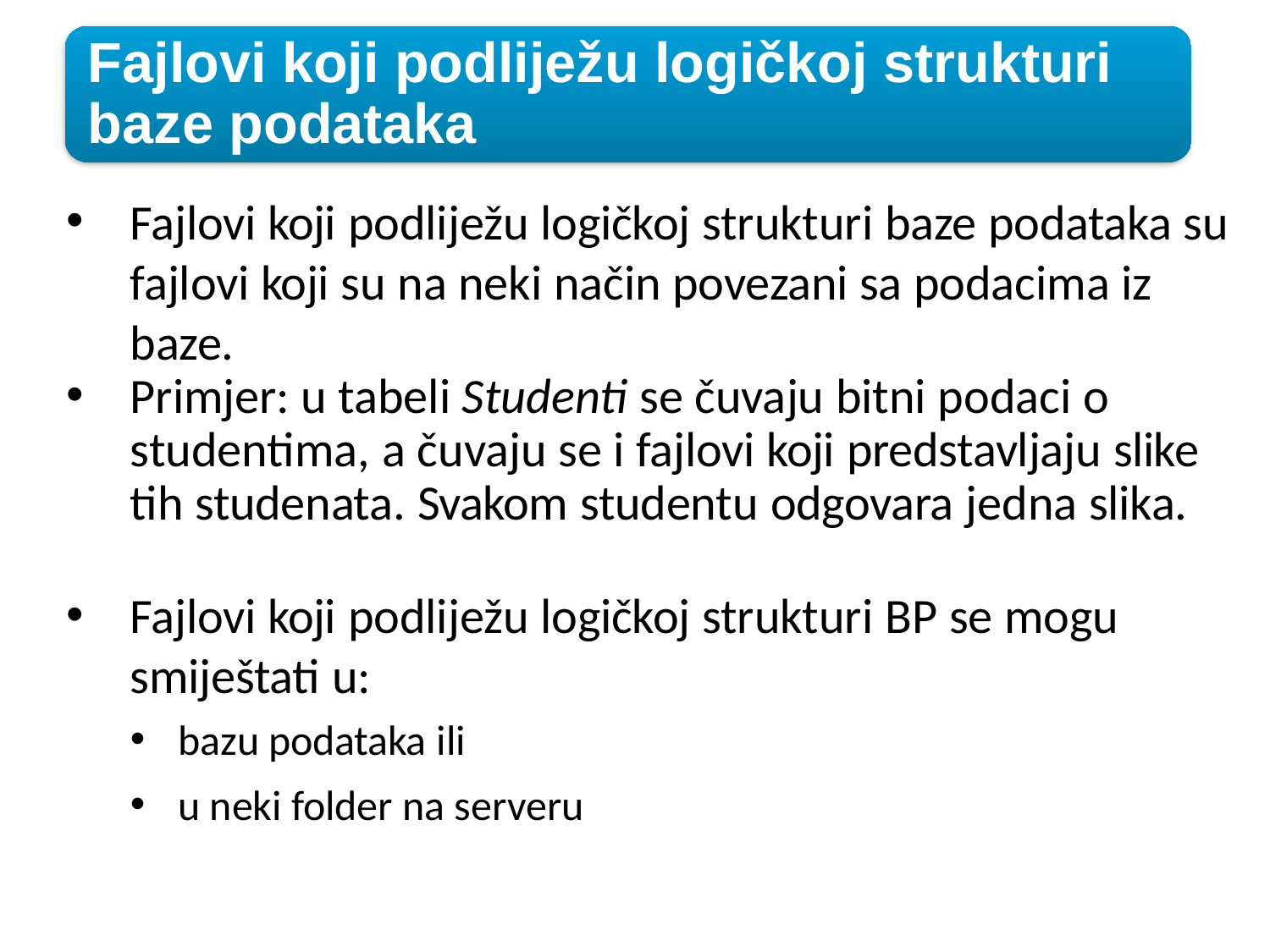

Fajlovi koji podliježu logičkoj strukturi baze podataka
Fajlovi koji podliježu logičkoj strukturi baze podataka su fajlovi koji su na neki način povezani sa podacima iz baze.
Primjer: u tabeli Studenti se čuvaju bitni podaci o studentima, a čuvaju se i fajlovi koji predstavljaju slike tih studenata. Svakom studentu odgovara jedna slika.

Fajlovi koji podliježu logičkoj strukturi BP se mogu smiještati u:
bazu podataka ili
u neki folder na serveru